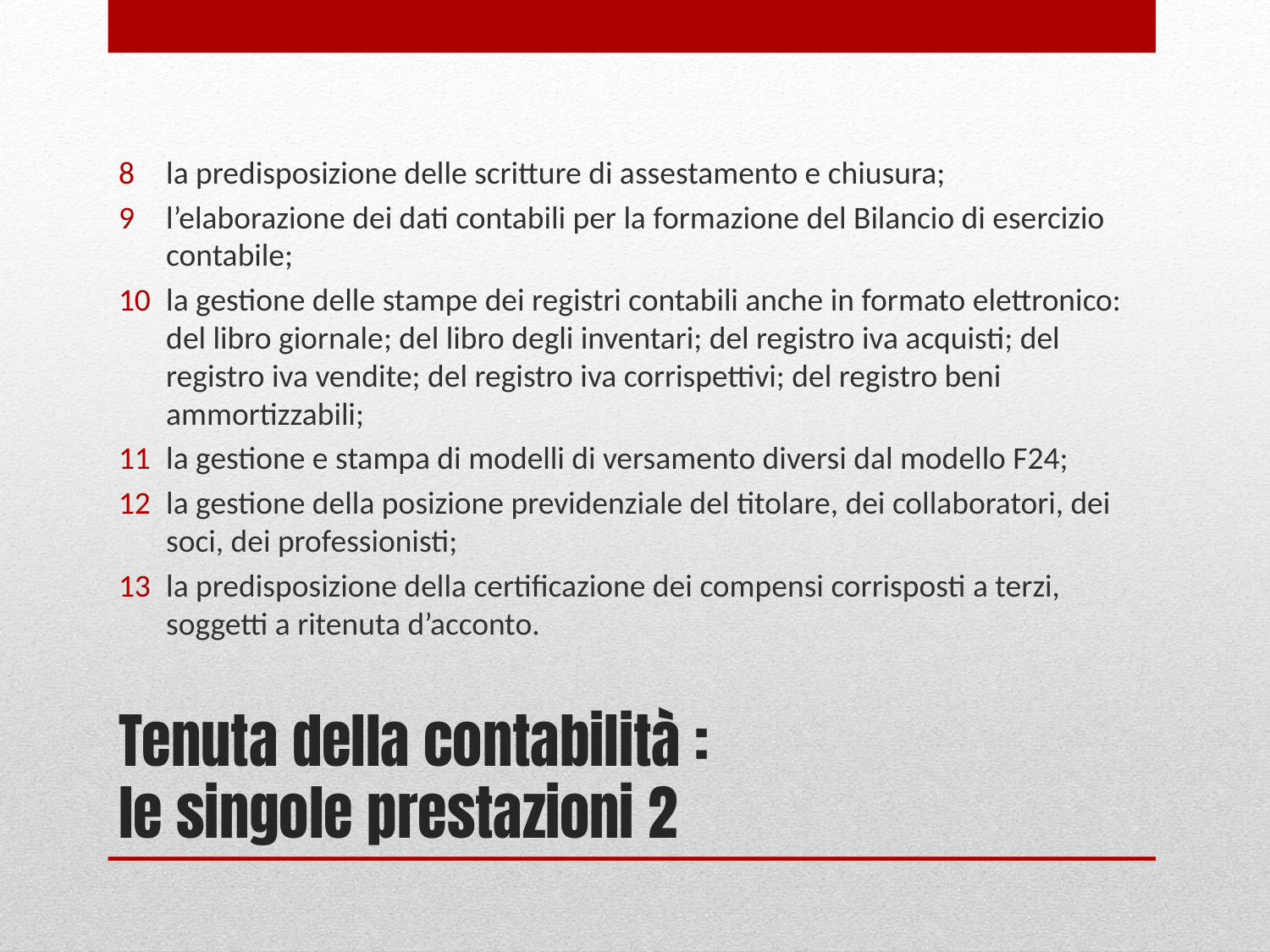

la predisposizione delle scritture di assestamento e chiusura;
l’elaborazione dei dati contabili per la formazione del Bilancio di esercizio contabile;
la gestione delle stampe dei registri contabili anche in formato elettronico: del libro giornale; del libro degli inventari; del registro iva acquisti; del registro iva vendite; del registro iva corrispettivi; del registro beni ammortizzabili;
la gestione e stampa di modelli di versamento diversi dal modello F24;
la gestione della posizione previdenziale del titolare, dei collaboratori, dei soci, dei professionisti;
la predisposizione della certificazione dei compensi corrisposti a terzi, soggetti a ritenuta d’acconto.
# Tenuta della contabilità : le singole prestazioni 2